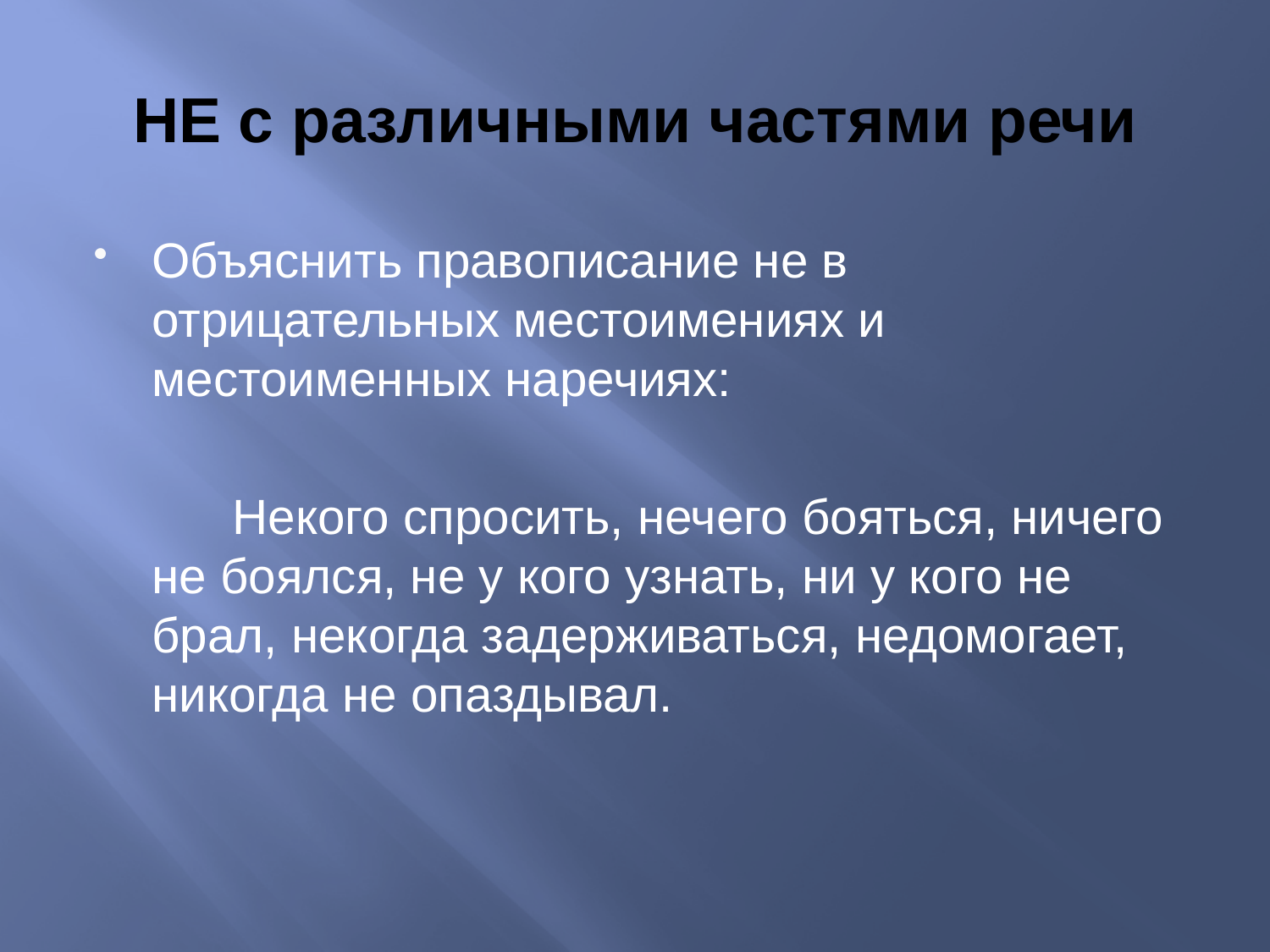

# НЕ с различными частями речи
Объяснить правописание не в отрицательных местоимениях и местоименных наречиях:

          Некого спросить, нечего бояться, ничего не боялся, не у кого узнать, ни у кого не брал, некогда задерживаться, недомогает, никогда не опаздывал.